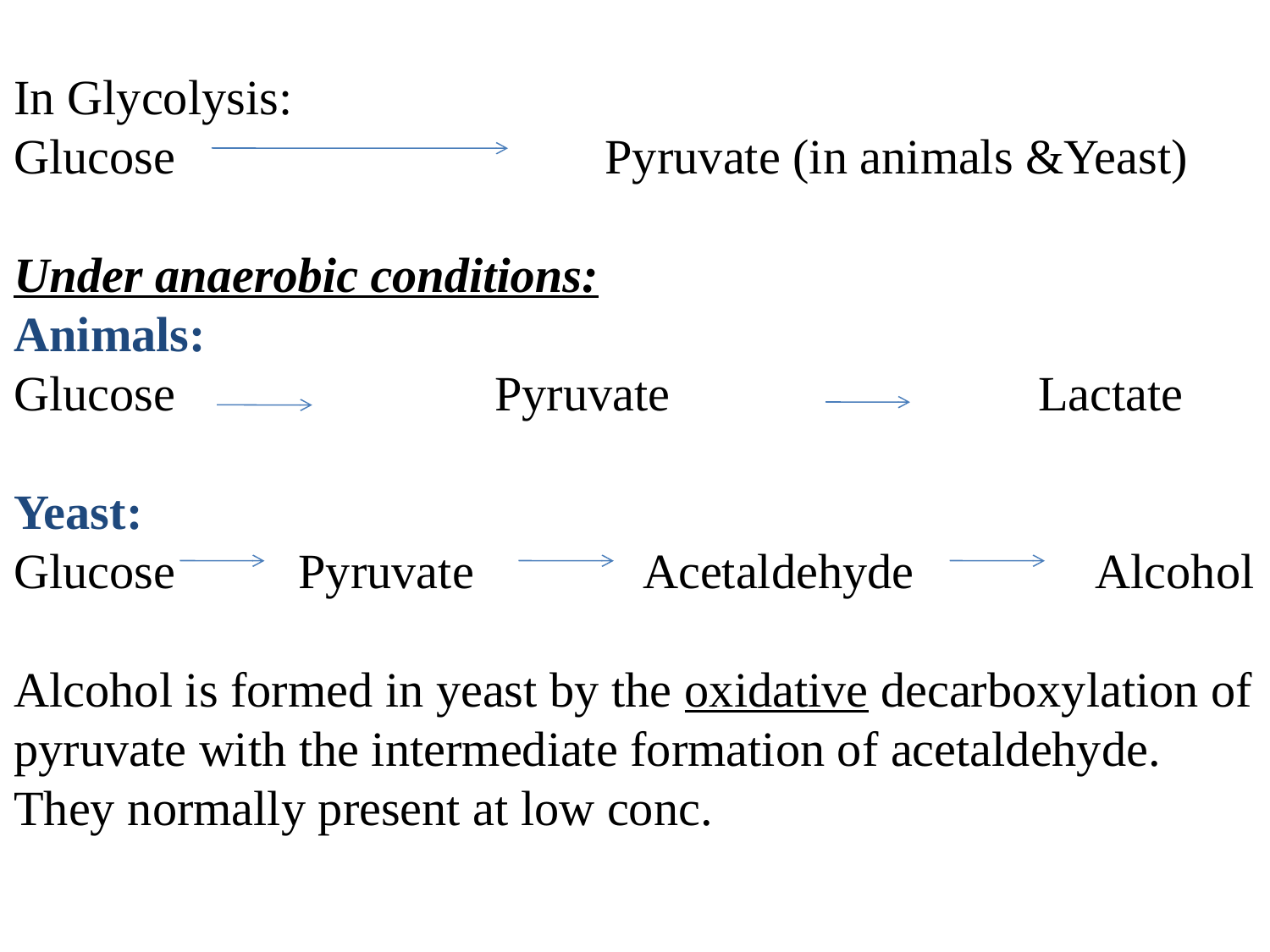

In Glycolysis:
Glucose                                   Pyruvate (in animals &Yeast)

Under anaerobic conditions:
Animals:
Glucose                          Pyruvate                              Lactate

Yeast:
Glucose          Pyruvate              Acetaldehyde               Alcohol

Alcohol is formed in yeast by the oxidative decarboxylation of pyruvate with the intermediate formation of acetaldehyde.
They normally present at low conc.